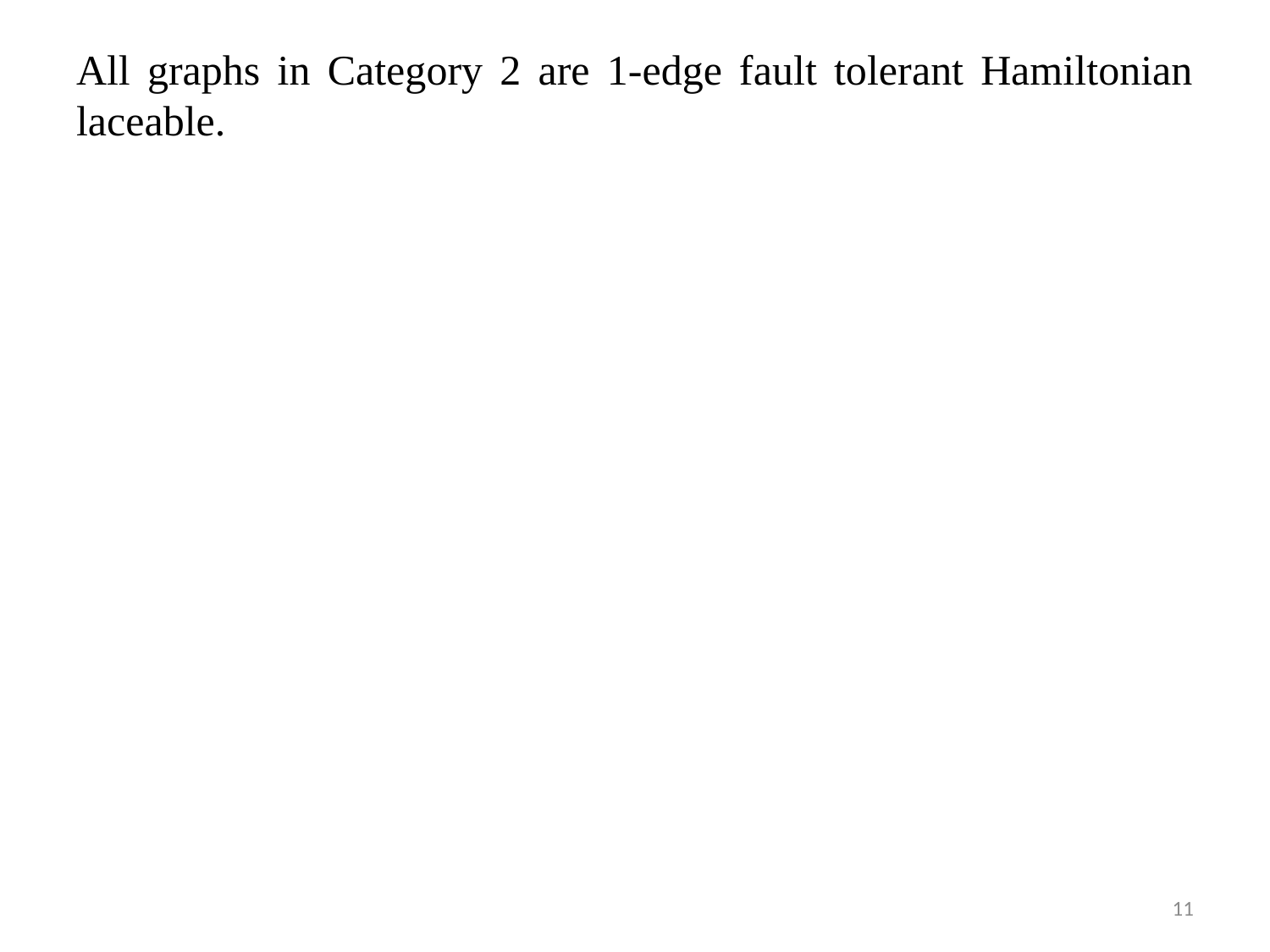

All graphs in Category 2 are 1-edge fault tolerant Hamiltonian laceable.

11